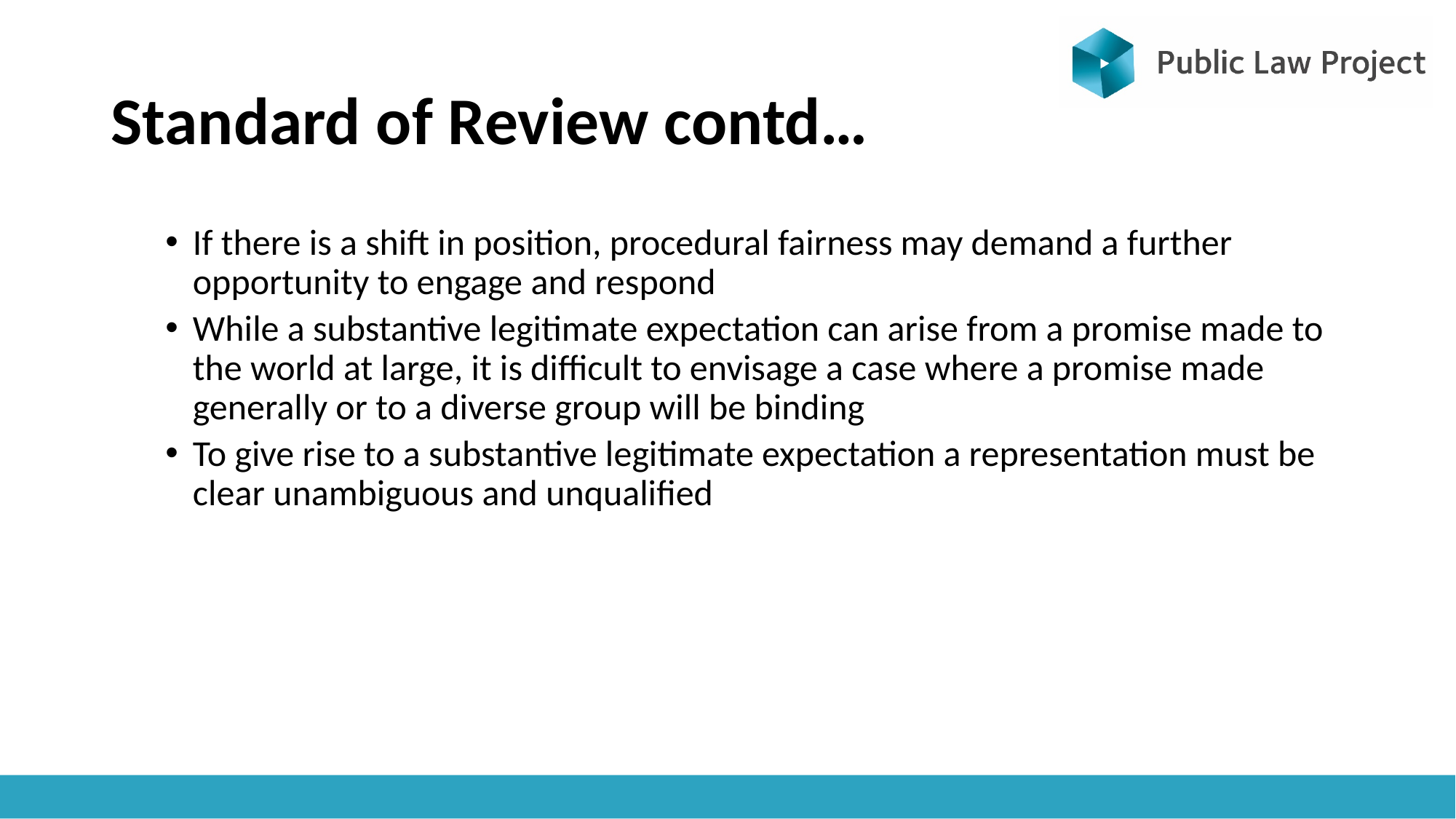

# Standard of Review contd…
If there is a shift in position, procedural fairness may demand a further opportunity to engage and respond
While a substantive legitimate expectation can arise from a promise made to the world at large, it is difficult to envisage a case where a promise made generally or to a diverse group will be binding
To give rise to a substantive legitimate expectation a representation must be clear unambiguous and unqualified